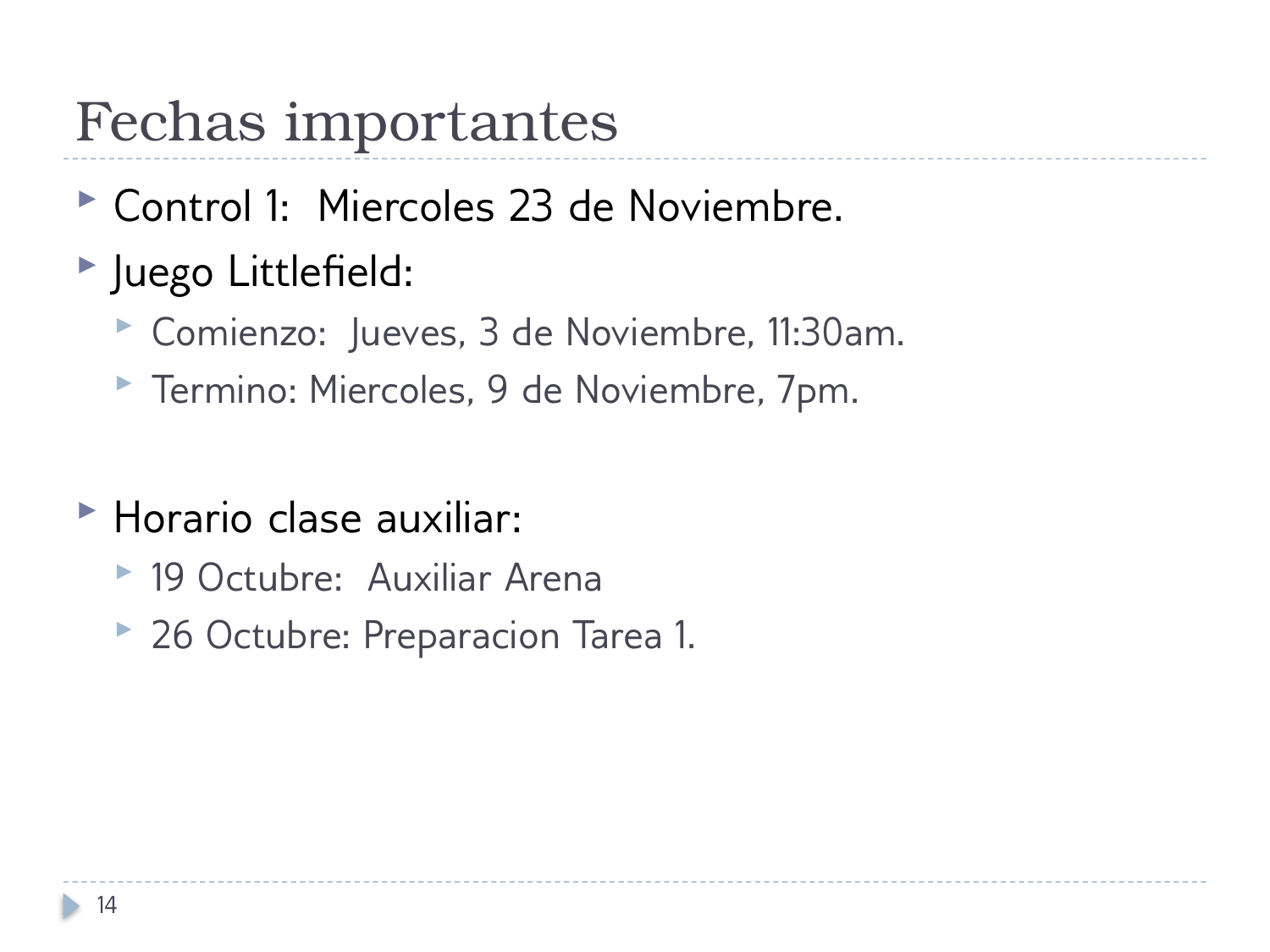

# Fechas importantes
Control 1:  Miercoles 23 de Noviembre.
Juego Littlefield:
Comienzo:  Jueves, 3 de Noviembre, 11:30am.
Termino: Miercoles, 9 de Noviembre, 7pm.

Horario clase auxiliar:
19 Octubre:  Auxiliar Arena
26 Octubre: Preparacion Tarea 1.
14